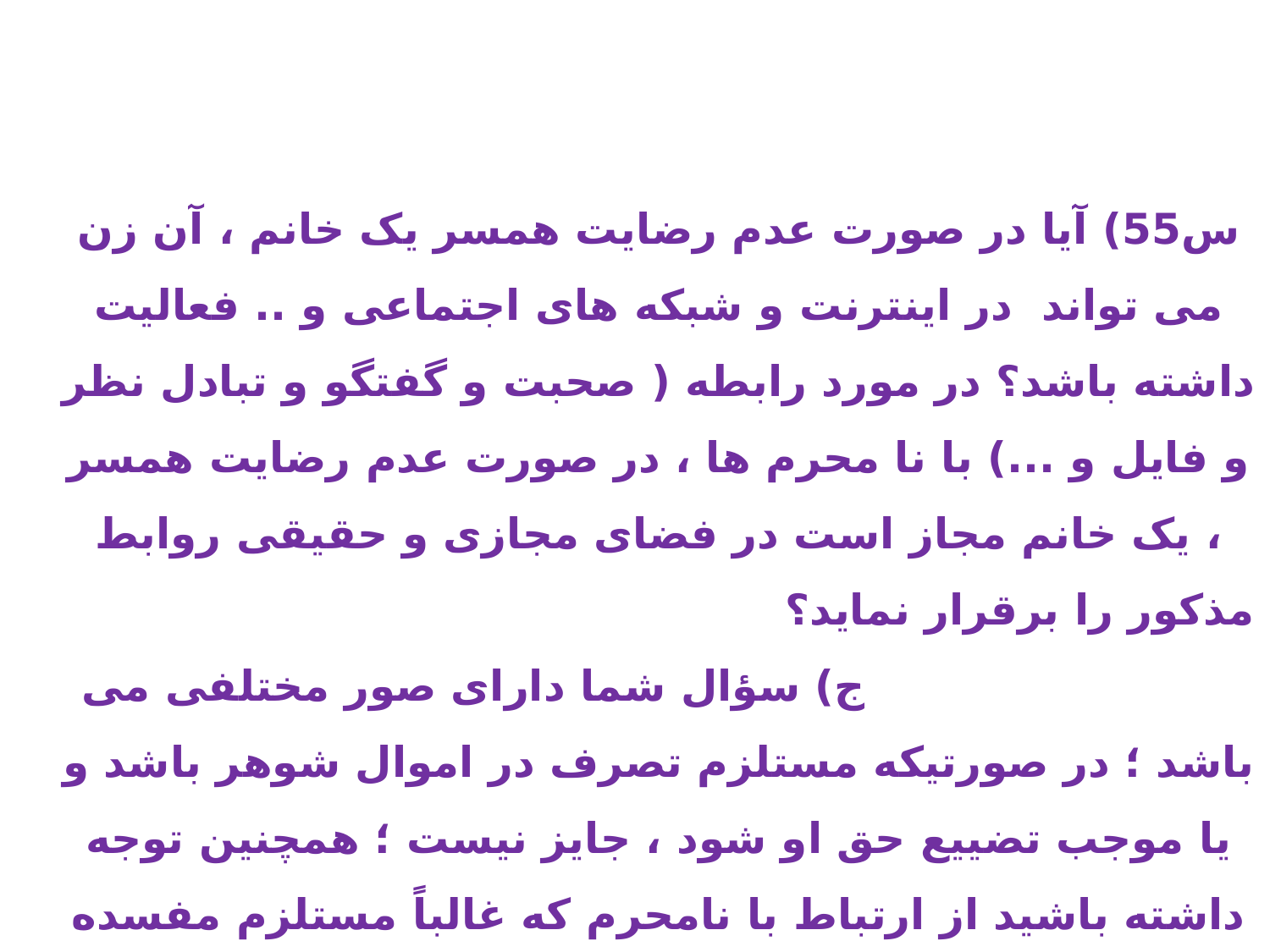

س55) آیا در صورت عدم رضایت همسر یک خانم ، آن زن می تواند  در اینترنت و شبکه های اجتماعی و .. فعالیت داشته باشد؟ در مورد رابطه ( صحبت و گفتگو و تبادل نظر و فایل و ...) با نا محرم ها ، در صورت عدم رضایت همسر ، یک خانم مجاز است در فضای مجازی و حقیقی روابط مذکور را برقرار نماید؟                                                                           ج) سؤال شما دارای صور مختلفی می باشد ؛ در صورتیکه مستلزم تصرف در اموال شوهر باشد و یا موجب تضییع حق او شود ، جایز نیست ؛ همچنین توجه داشته باشید از ارتباط با نامحرم که غالباً مستلزم مفسده و یا خوف ارتکاب گناه در میان باشد ، ولو در فضای مجازی می بایست  اجتناب نمود.